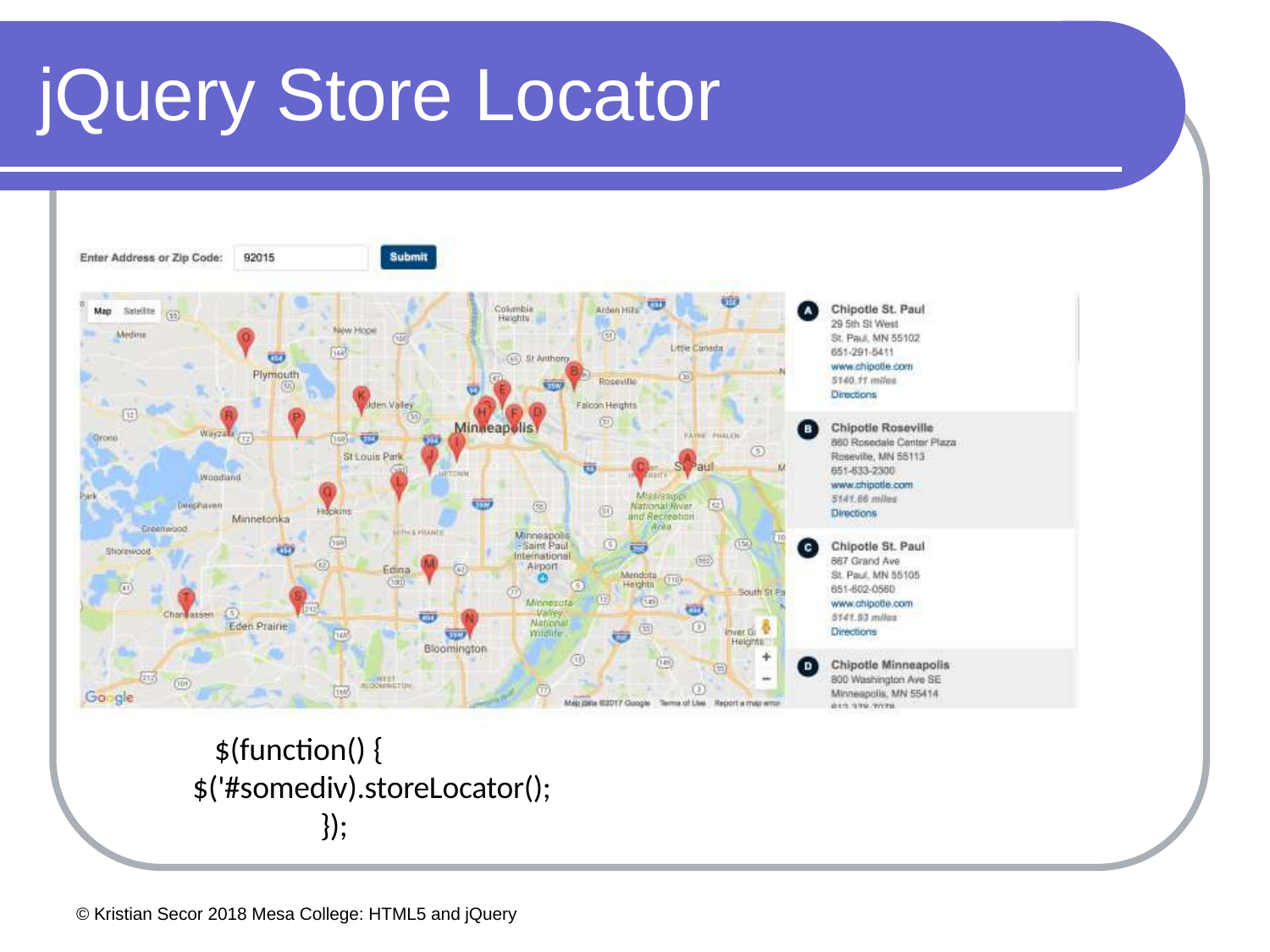

# jQuery Store Locator

$(function() {
$('#somediv).storeLocator();
});
© Kristian Secor 2018 Mesa College: HTML5 and jQuery